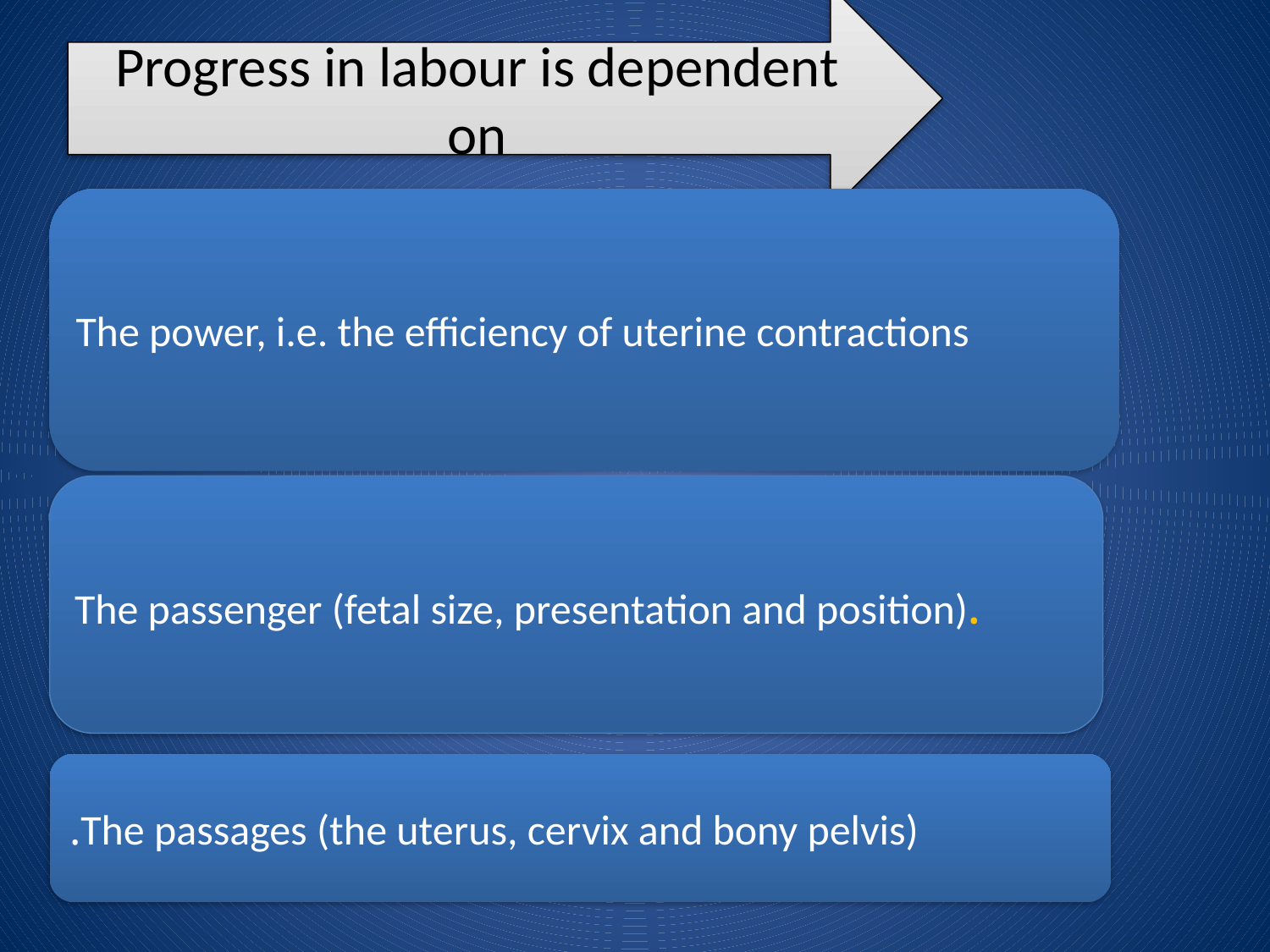

Progress in labour is dependent on
The power, i.e. the efficiency of uterine contractions
The passenger (fetal size, presentation and position).
The passages (the uterus, cervix and bony pelvis).